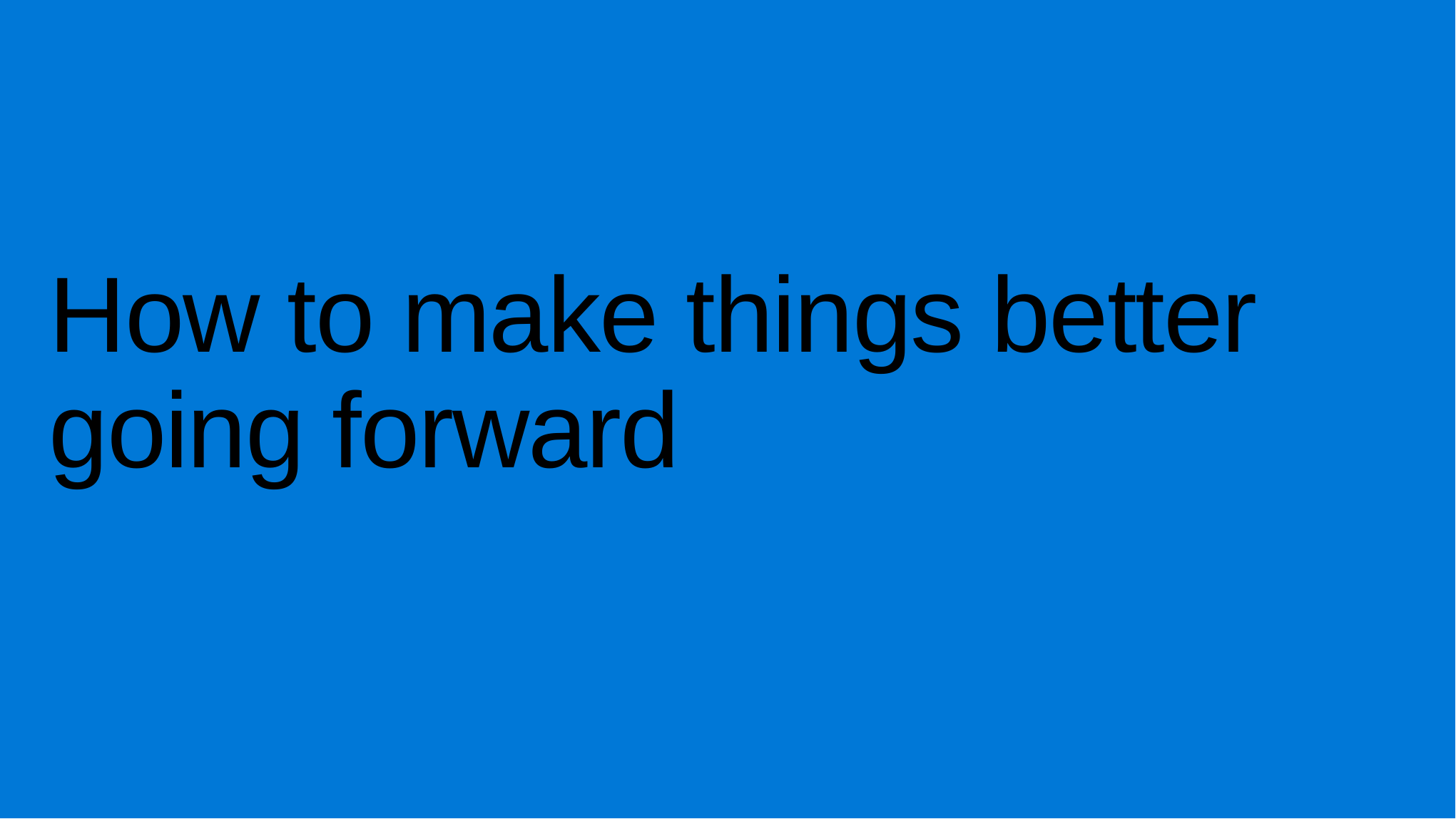

# How to make things better going forward